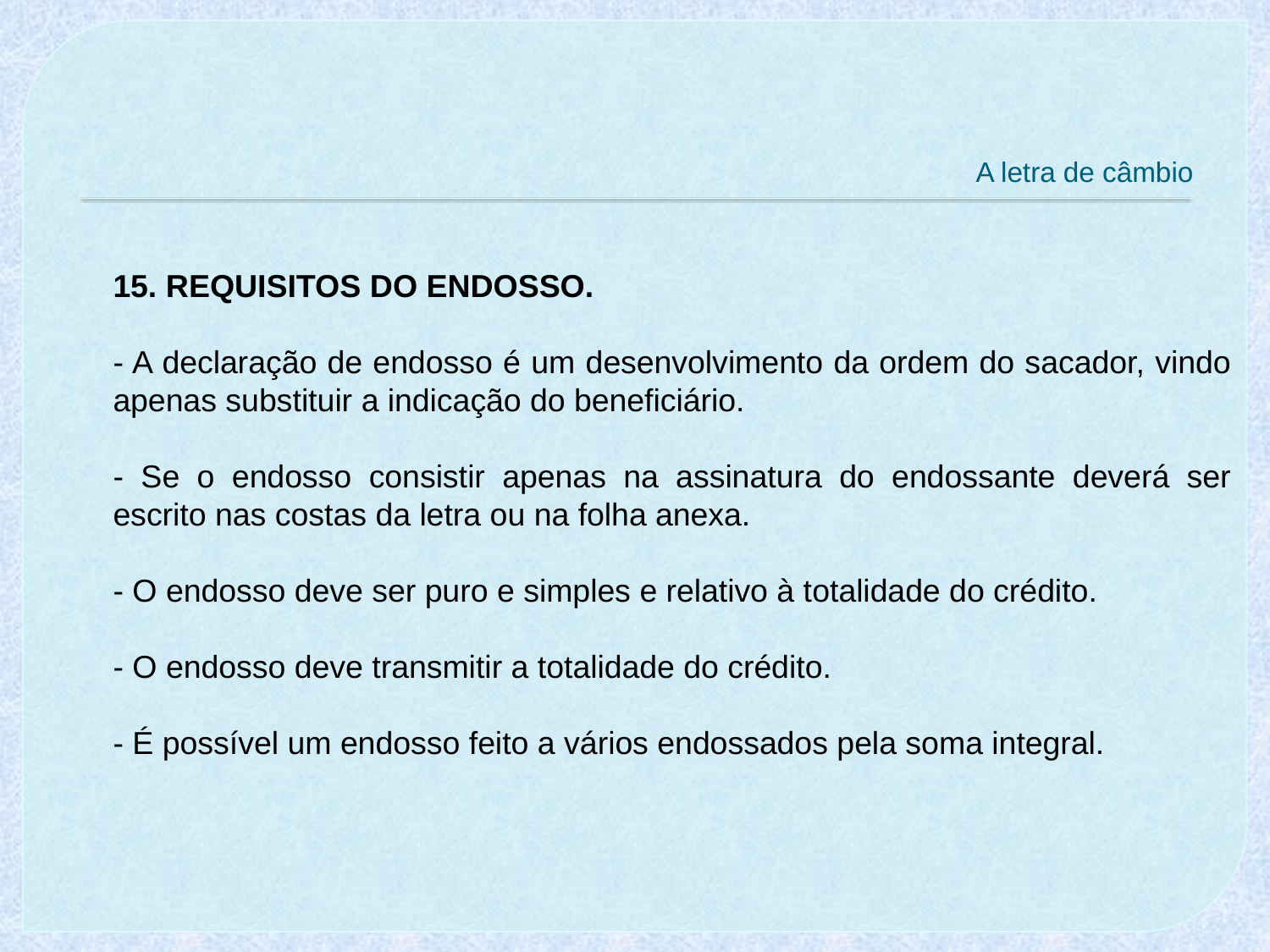

# A letra de câmbio

15. REQUISITOS DO ENDOSSO.

- A declaração de endosso é um desenvolvimento da ordem do sacador, vindo apenas substituir a indicação do beneficiário.

- Se o endosso consistir apenas na assinatura do endossante deverá ser escrito nas costas da letra ou na folha anexa.

- O endosso deve ser puro e simples e relativo à totalidade do crédito.

- O endosso deve transmitir a totalidade do crédito.

- É possível um endosso feito a vários endossados pela soma integral.